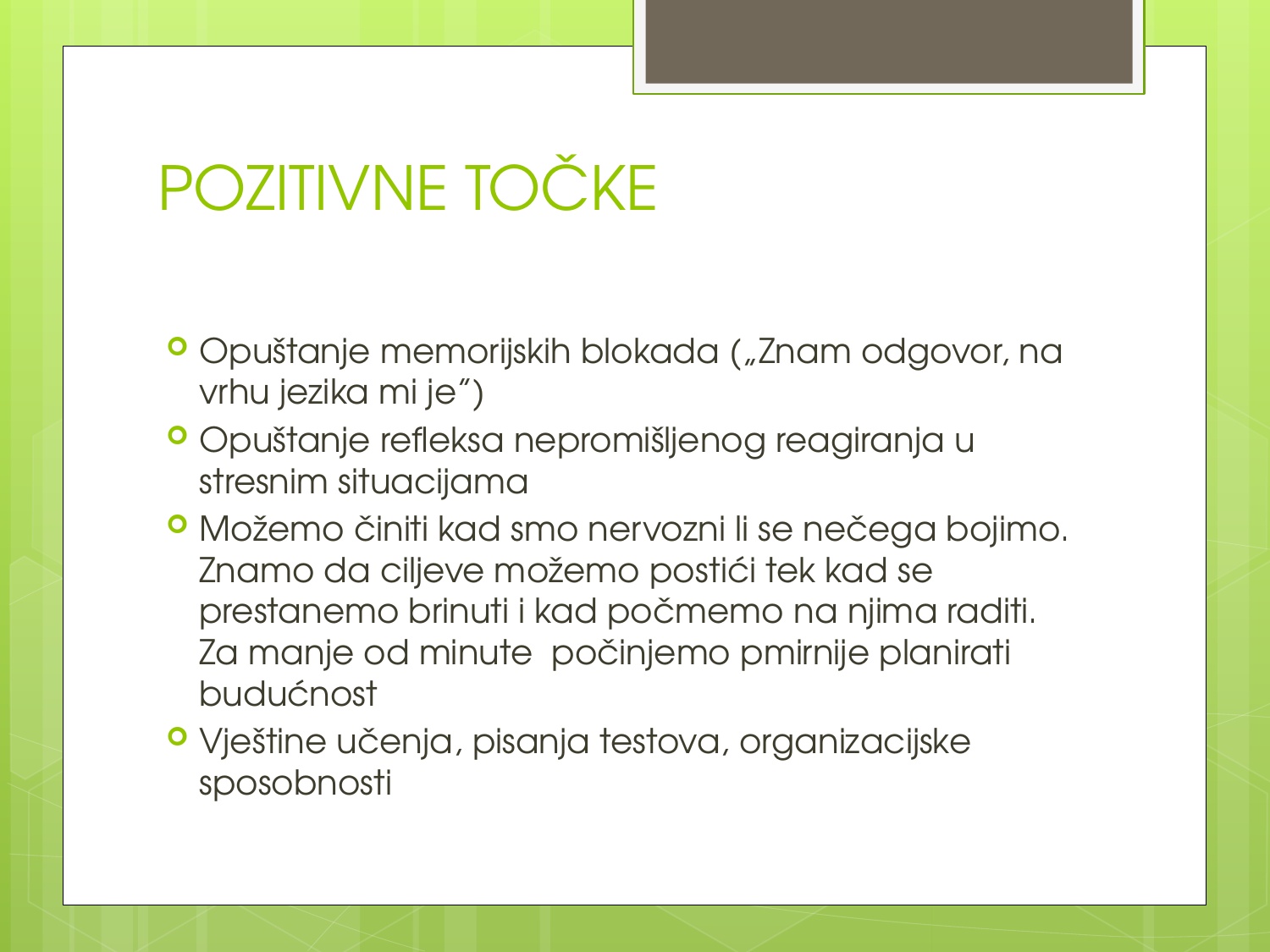

# POZITIVNE TOČKE
Opuštanje memorijskih blokada („Znam odgovor, na vrhu jezika mi je”)
Opuštanje refleksa nepromišljenog reagiranja u stresnim situacijama
Možemo činiti kad smo nervozni li se nečega bojimo. Znamo da ciljeve možemo postići tek kad se prestanemo brinuti i kad počmemo na njima raditi. Za manje od minute  počinjemo pmirnije planirati budućnost
Vještine učenja, pisanja testova, organizacijske sposobnosti